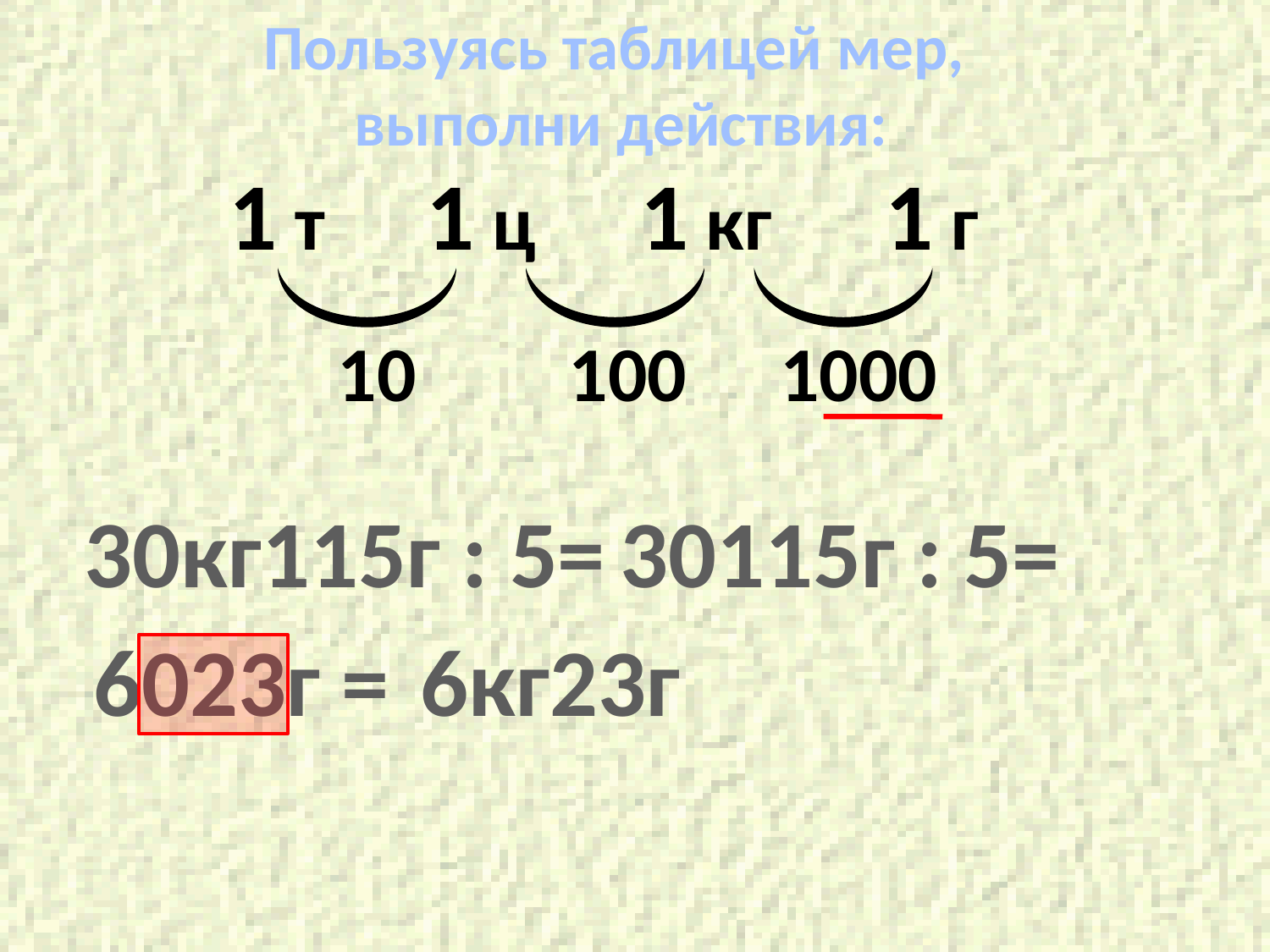

Пользуясь таблицей мер,
выполни действия:
1 т
1 ц
1 кг
1 г

10
100
1000
30кг115г : 5=
30115г : 5=
6023г =
6кг23г